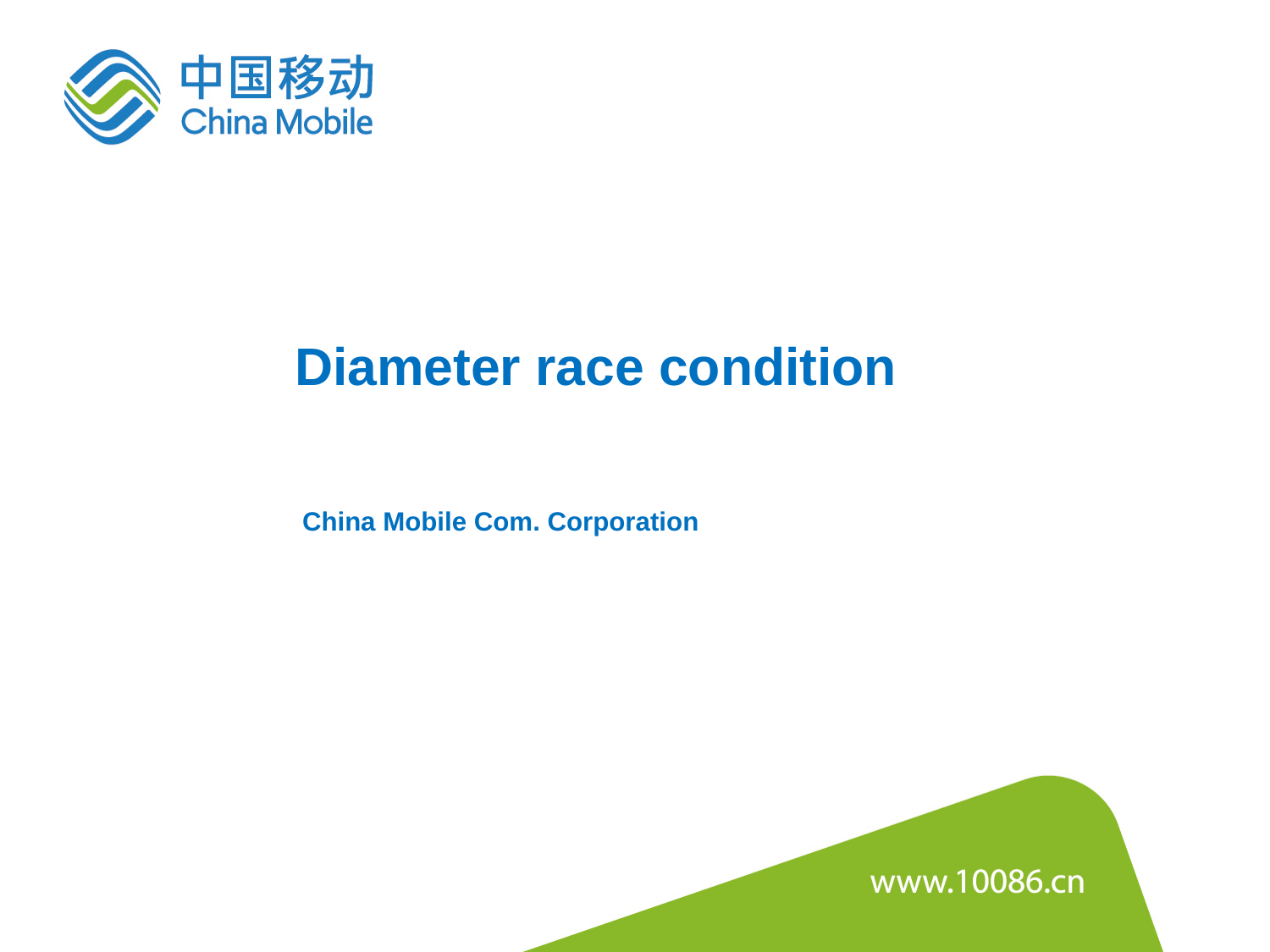

Diameter race condition
China Mobile Com. Corporation